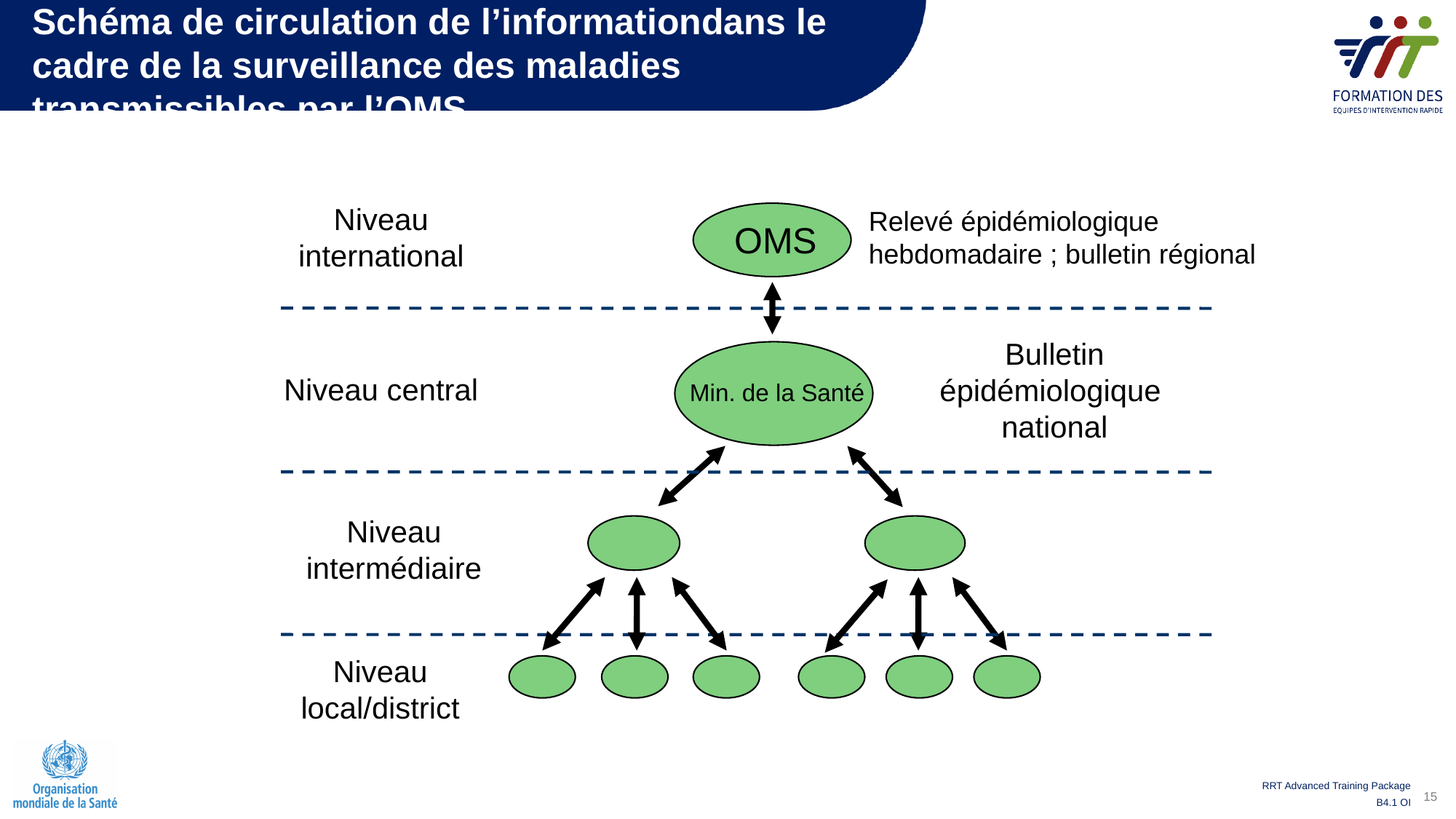

Schéma de circulation de l’informationdans le cadre de la surveillance des maladies transmissibles par l’OMS
Niveau international
Relevé épidémiologique hebdomadaire ; bulletin régional

OMS

Bulletin épidémiologique
national

Niveau central
Min. de la Santé

Niveau intermédiaire

Niveau local/district